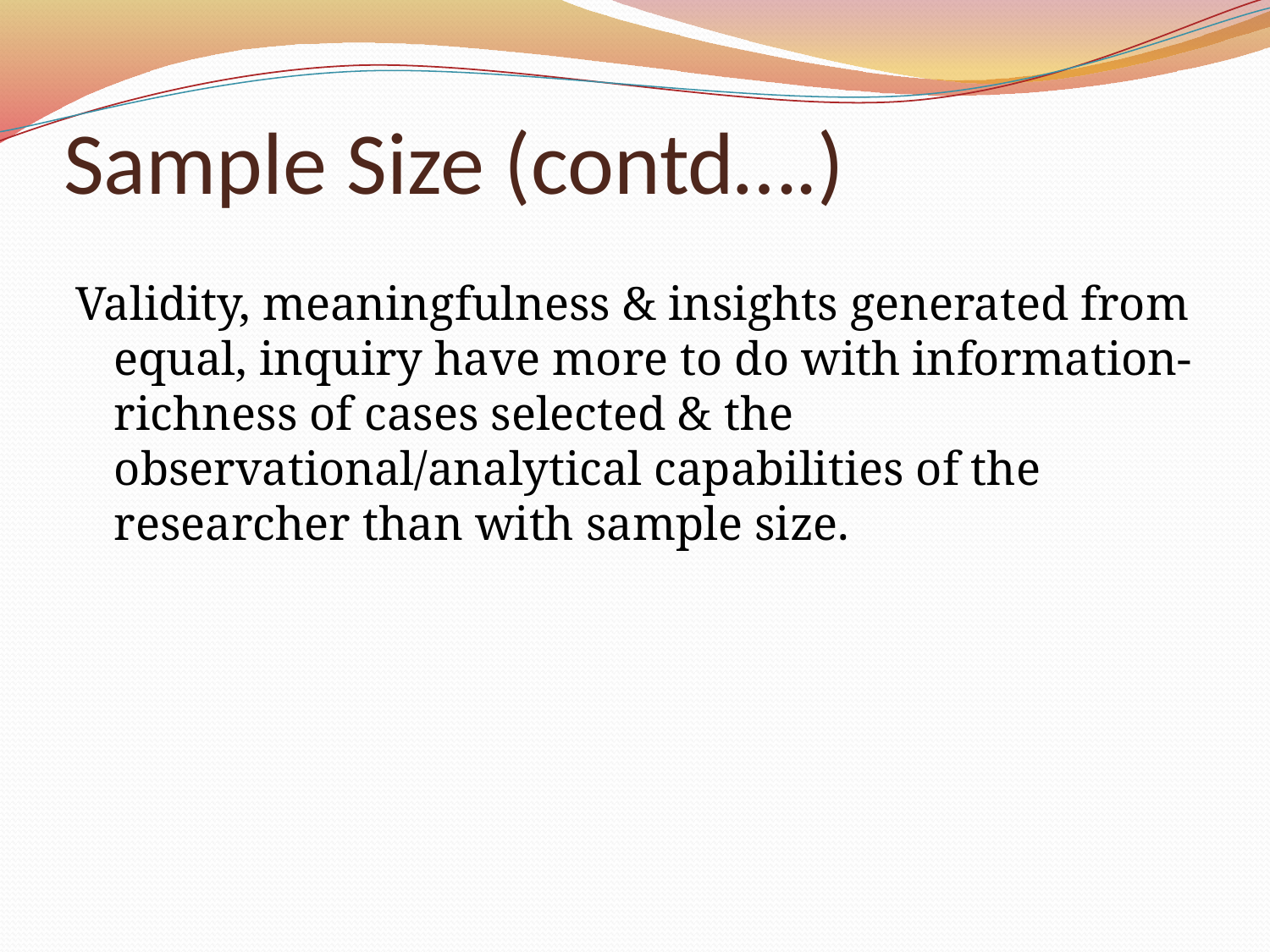

# Sample Size (contd….)
Validity, meaningfulness & insights generated from equal, inquiry have more to do with information-richness of cases selected & the observational/analytical capabilities of the researcher than with sample size.